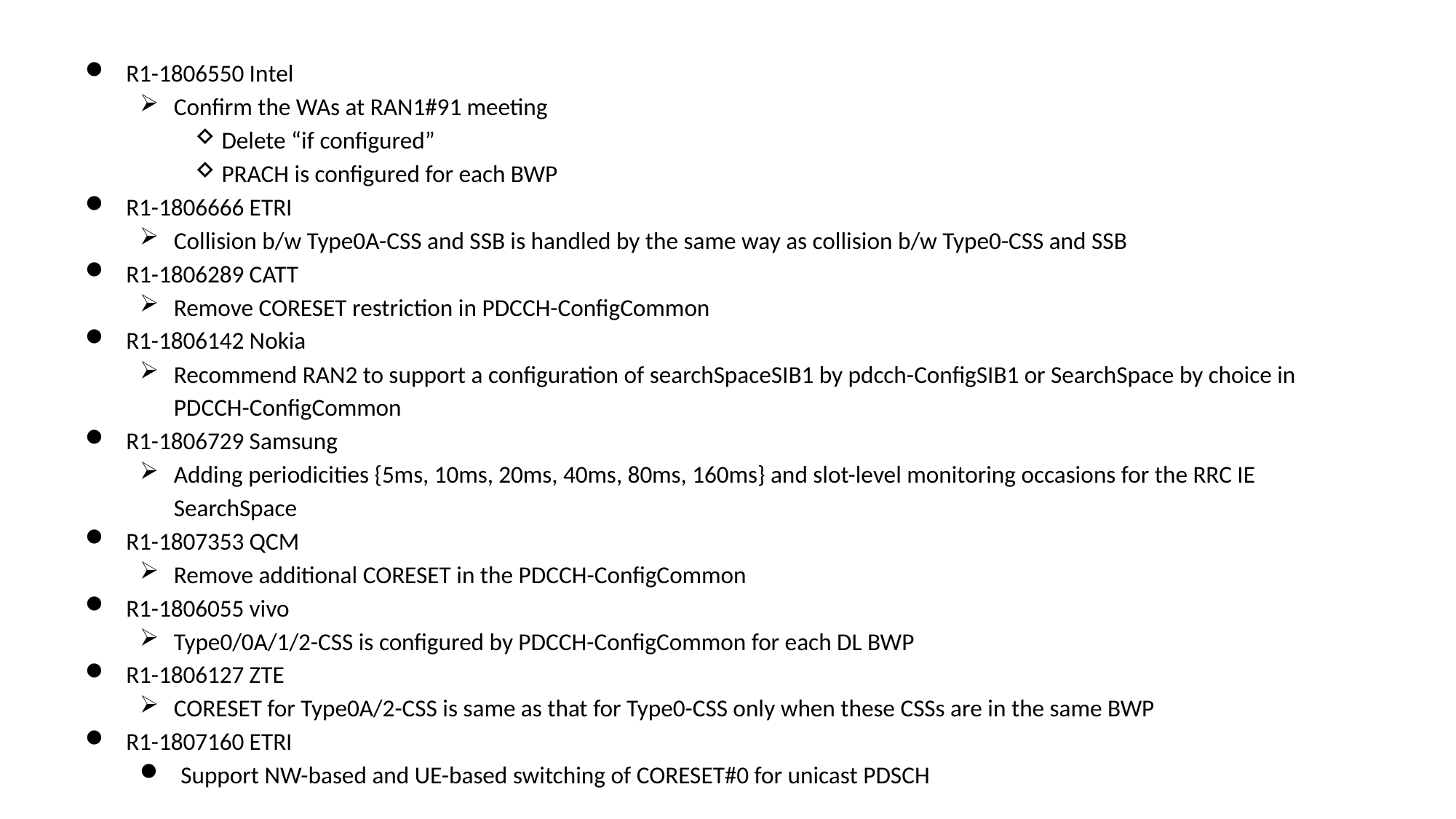

R1-1806550 Intel
Confirm the WAs at RAN1#91 meeting
Delete “if configured”
PRACH is configured for each BWP
R1-1806666 ETRI
Collision b/w Type0A-CSS and SSB is handled by the same way as collision b/w Type0-CSS and SSB
R1-1806289 CATT
Remove CORESET restriction in PDCCH-ConfigCommon
R1-1806142 Nokia
Recommend RAN2 to support a configuration of searchSpaceSIB1 by pdcch-ConfigSIB1 or SearchSpace by choice in PDCCH-ConfigCommon
R1-1806729 Samsung
Adding periodicities {5ms, 10ms, 20ms, 40ms, 80ms, 160ms} and slot-level monitoring occasions for the RRC IE SearchSpace
R1-1807353 QCM
Remove additional CORESET in the PDCCH-ConfigCommon
R1-1806055 vivo
Type0/0A/1/2-CSS is configured by PDCCH-ConfigCommon for each DL BWP
R1-1806127 ZTE
CORESET for Type0A/2-CSS is same as that for Type0-CSS only when these CSSs are in the same BWP
R1-1807160 ETRI
Support NW-based and UE-based switching of CORESET#0 for unicast PDSCH